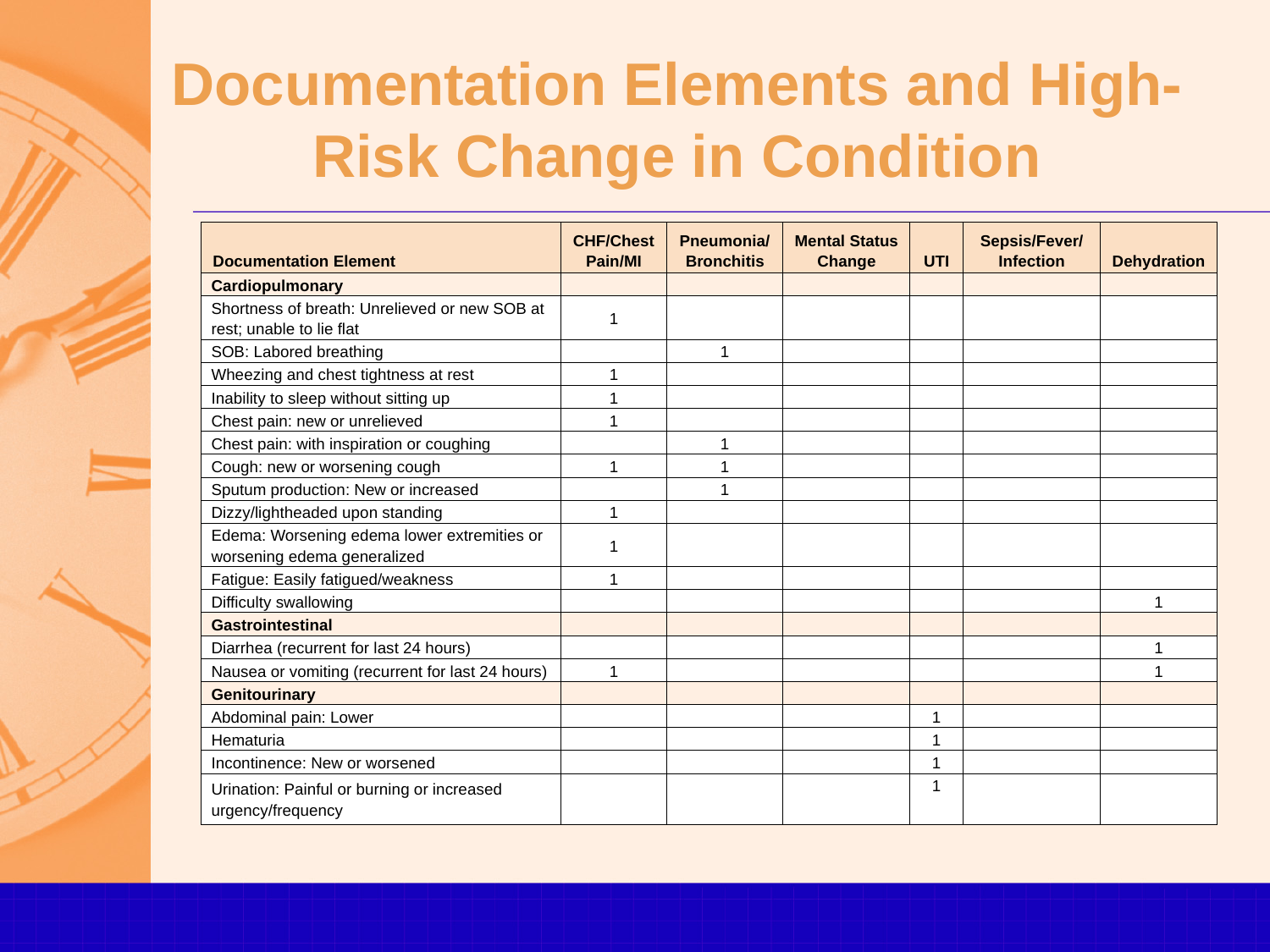

# Documentation Elements and High-Risk Change in Condition

| Documentation Element | CHF/Chest Pain/MI | Pneumonia/Bronchitis | Mental Status Change | UTI | Sepsis/Fever/ Infection | Dehydration |
| --- | --- | --- | --- | --- | --- | --- |
| Cardiopulmonary |  |  |  |  |  |  |
| Shortness of breath: Unrelieved or new SOB at rest; unable to lie flat | 1 |  |  |  |  |  |
| SOB: Labored breathing |  | 1 |  |  |  |  |
| Wheezing and chest tightness at rest | 1 |  |  |  |  |  |
| Inability to sleep without sitting up | 1 |  |  |  |  |  |
| Chest pain: new or unrelieved | 1 |  |  |  |  |  |
| Chest pain: with inspiration or coughing |  | 1 |  |  |  |  |
| Cough: new or worsening cough | 1 | 1 |  |  |  |  |
| Sputum production: New or increased |  | 1 |  |  |  |  |
| Dizzy/lightheaded upon standing | 1 |  |  |  |  |  |
| Edema: Worsening edema lower extremities or worsening edema generalized | 1 |  |  |  |  |  |
| Fatigue: Easily fatigued/weakness | 1 |  |  |  |  |  |
| Difficulty swallowing |  |  |  |  |  | 1 |
| Gastrointestinal |  |  |  |  |  |  |
| Diarrhea (recurrent for last 24 hours) |  |  |  |  |  | 1 |
| Nausea or vomiting (recurrent for last 24 hours) | 1 |  |  |  |  | 1 |
| Genitourinary |  |  |  |  |  |  |
| Abdominal pain: Lower |  |  |  | 1 |  |  |
| Hematuria |  |  |  | 1 |  |  |
| Incontinence: New or worsened |  |  |  | 1 |  |  |
| Urination: Painful or burning or increased urgency/frequency |  |  |  | 1 |  |  |